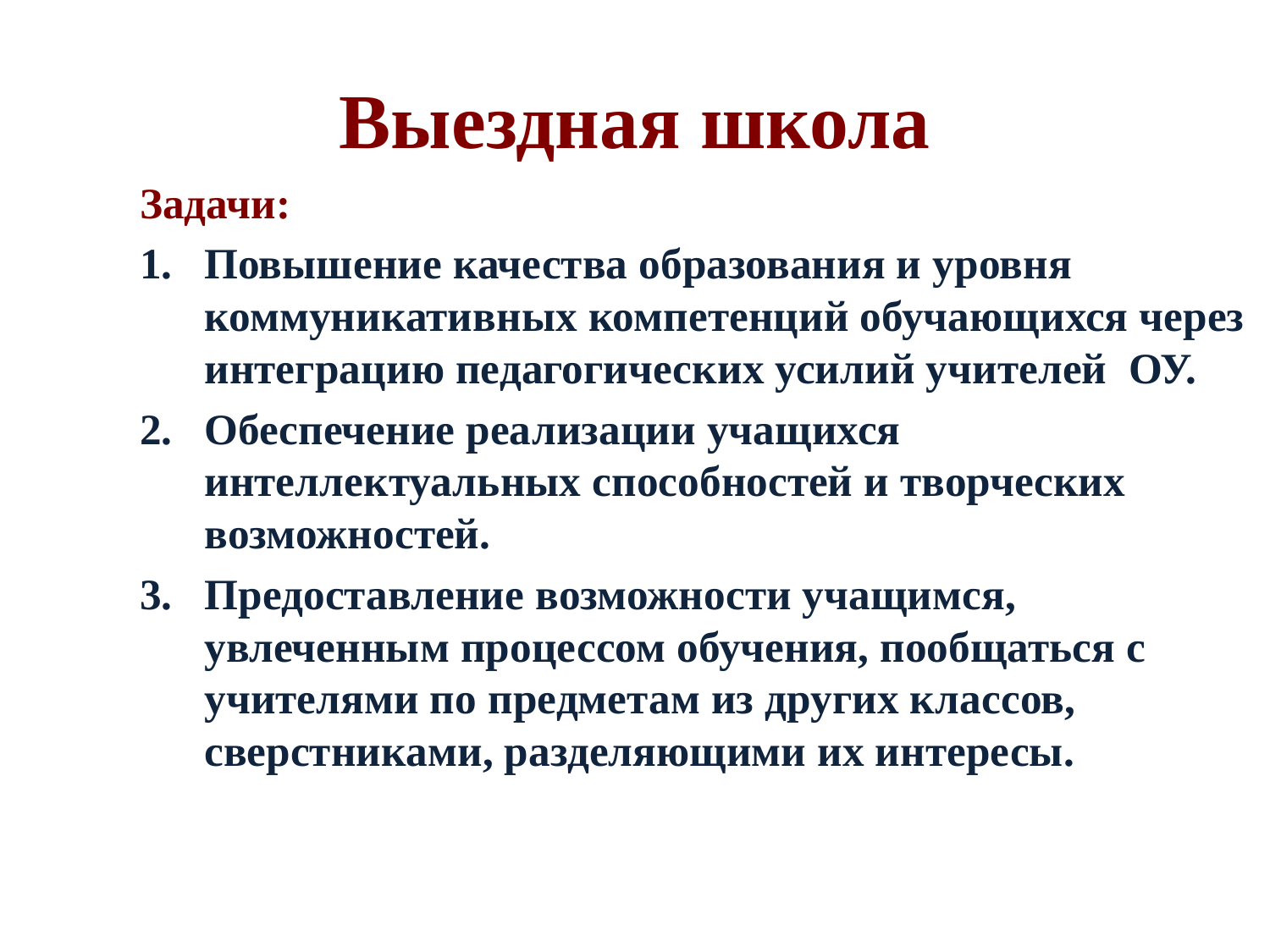

# Выездная школа
Задачи:
Повышение качества образования и уровня коммуникативных компетенций обучающихся через интеграцию педагогических усилий учителей  ОУ.
Обеспечение реализации учащихся интеллектуальных способностей и творческих возможностей.
Предоставление возможности учащимся, увлеченным процессом обучения, пообщаться с учителями по предметам из других классов, сверстниками, разделяющими их интересы.